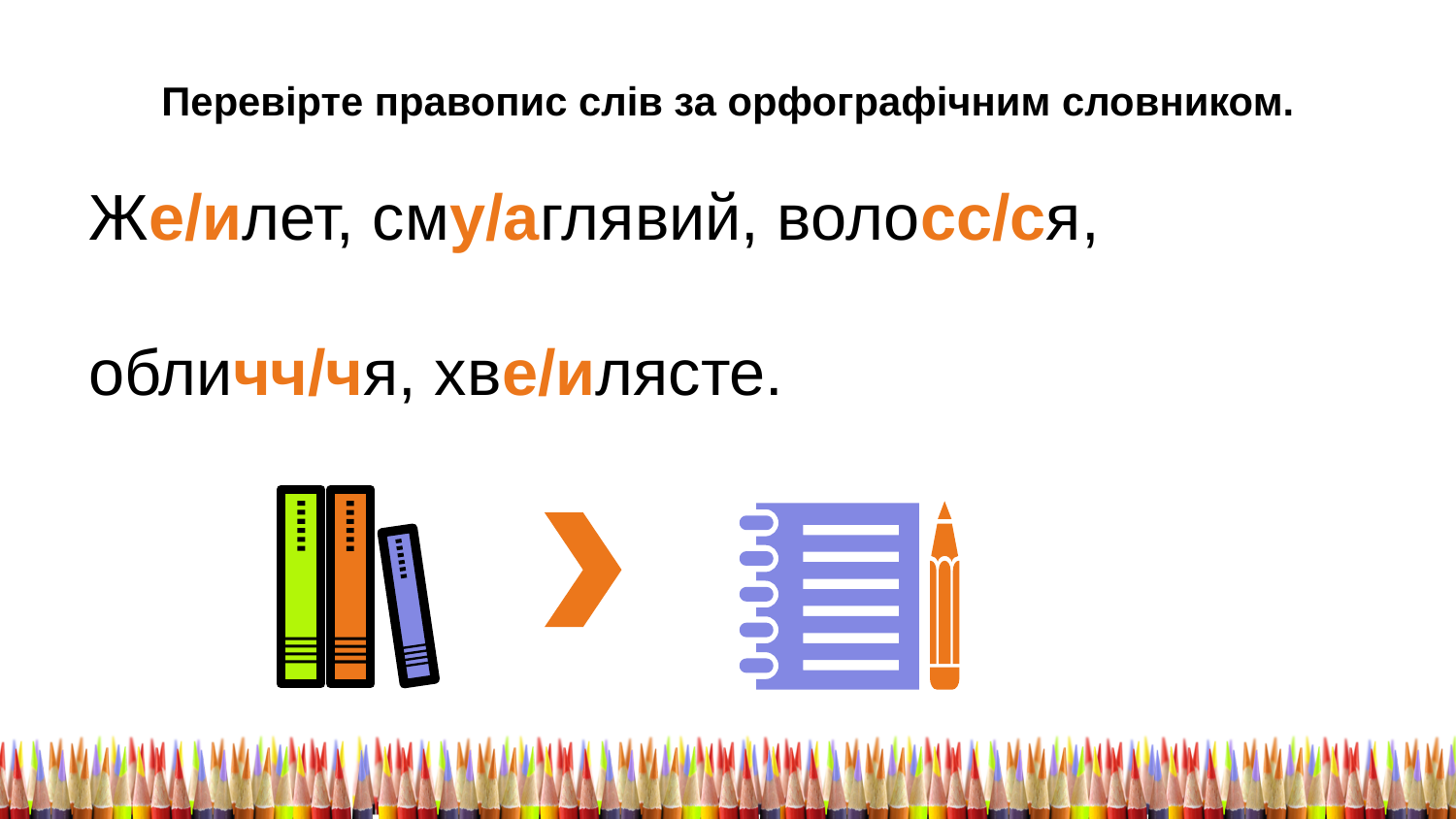

Перевірте правопис слів за орфографічним словником.
Же/илет, сму/аглявий, волосс/ся,

обличч/чя, хве/илясте.